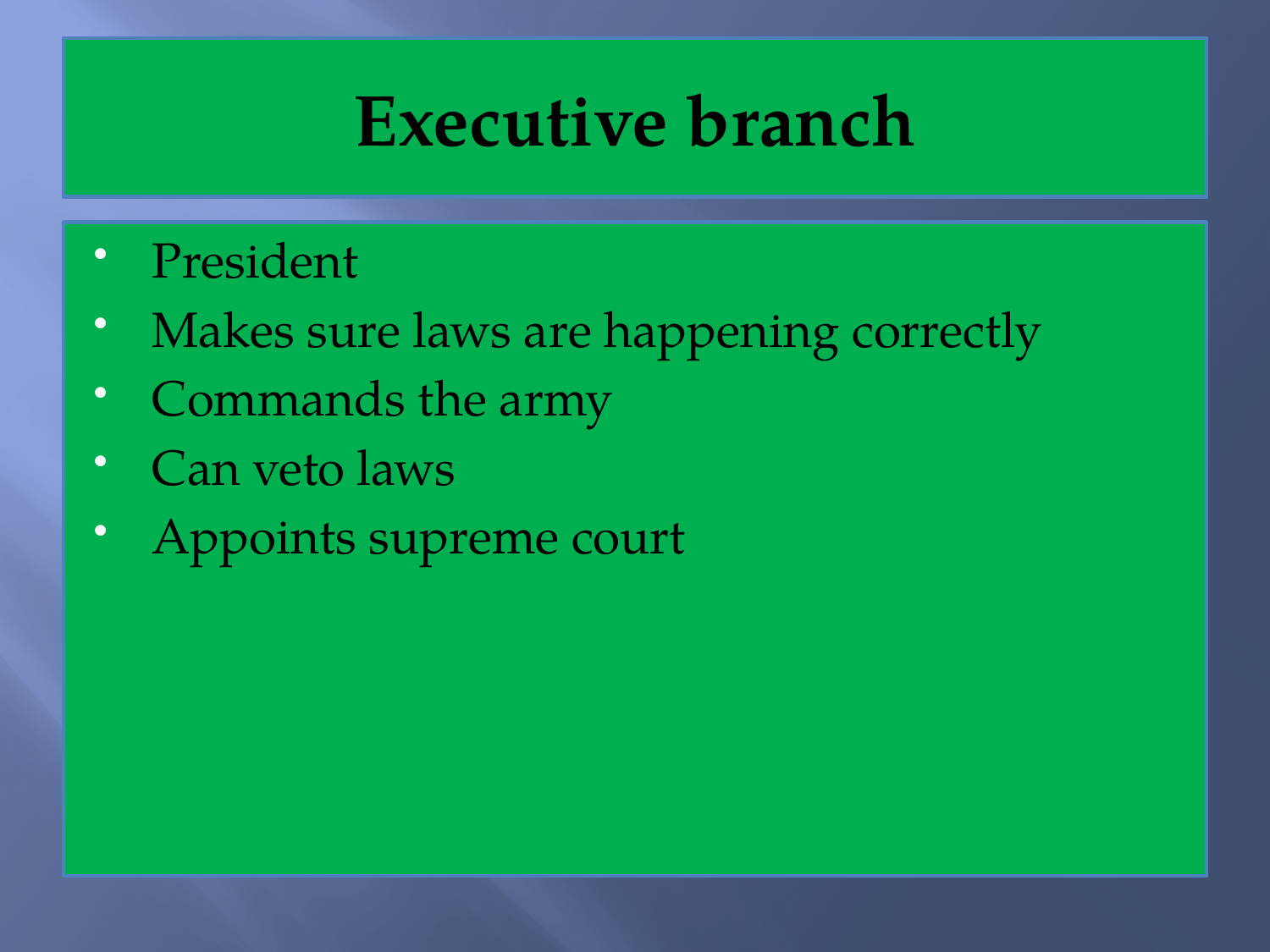

# Executive branch
President
Makes sure laws are happening correctly
Commands the army
Can veto laws
Appoints supreme court